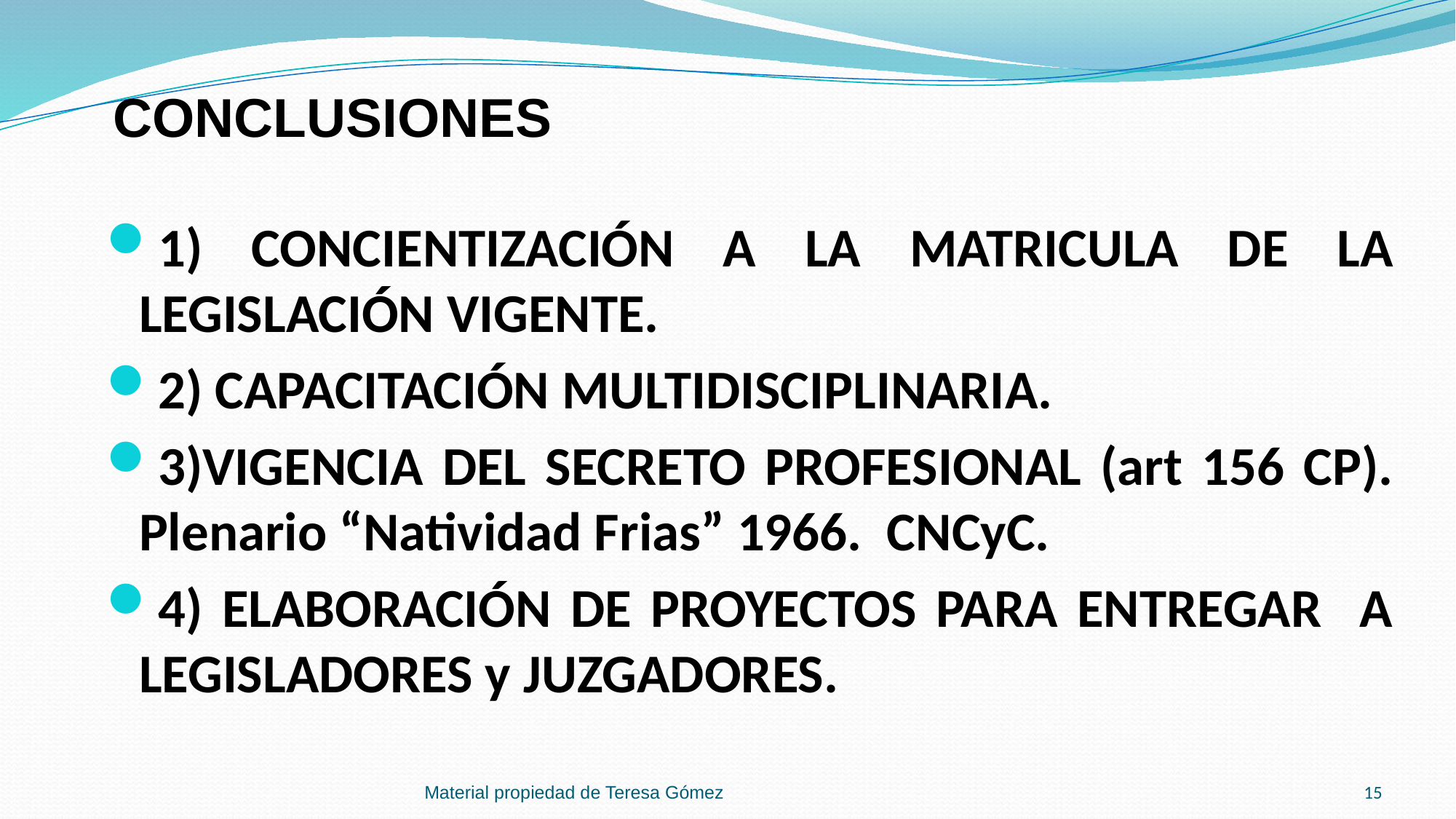

# CONCLUSIONES

1) CONCIENTIZACIÓN A LA MATRICULA DE LA LEGISLACIÓN VIGENTE.
2) CAPACITACIÓN MULTIDISCIPLINARIA.
3)VIGENCIA DEL SECRETO PROFESIONAL (art 156 CP). Plenario “Natividad Frias” 1966.  CNCyC.
4) ELABORACIÓN DE PROYECTOS PARA ENTREGAR  A LEGISLADORES y JUZGADORES.

Material propiedad de Teresa Gómez
15